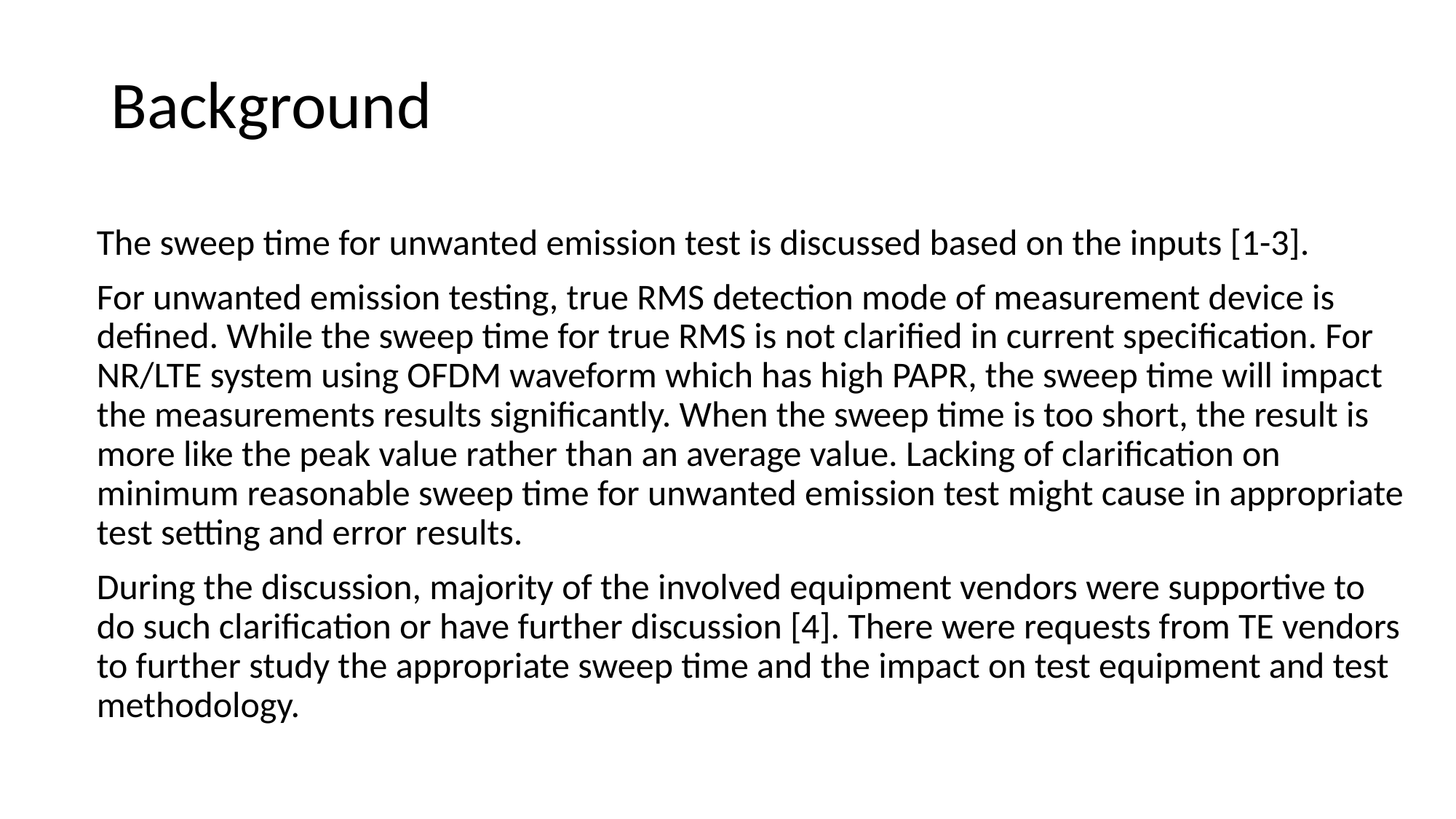

# Background
The sweep time for unwanted emission test is discussed based on the inputs [1-3].
For unwanted emission testing, true RMS detection mode of measurement device is defined. While the sweep time for true RMS is not clarified in current specification. For NR/LTE system using OFDM waveform which has high PAPR, the sweep time will impact the measurements results significantly. When the sweep time is too short, the result is more like the peak value rather than an average value. Lacking of clarification on minimum reasonable sweep time for unwanted emission test might cause in appropriate test setting and error results.
During the discussion, majority of the involved equipment vendors were supportive to do such clarification or have further discussion [4]. There were requests from TE vendors to further study the appropriate sweep time and the impact on test equipment and test methodology.